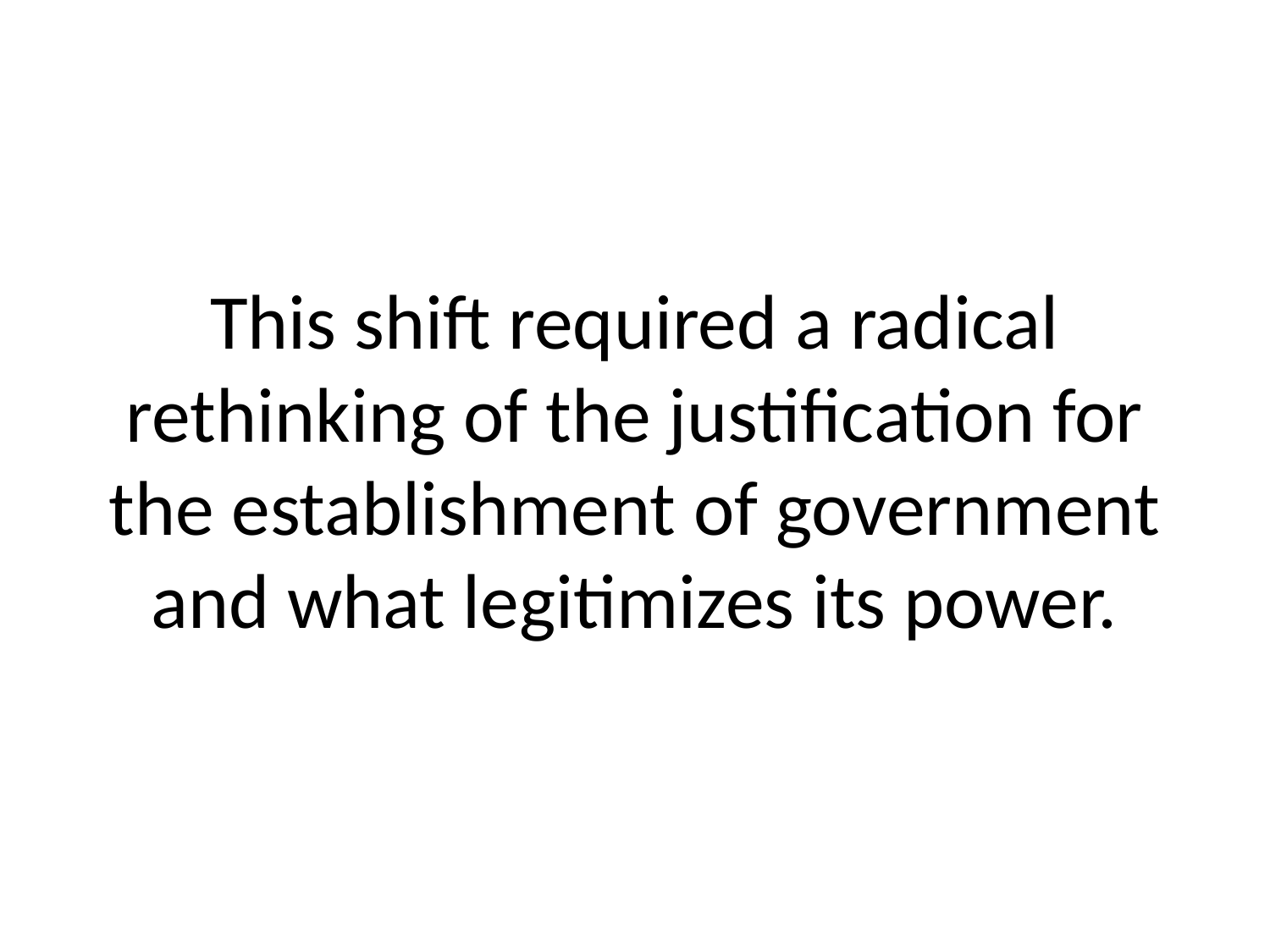

# This shift required a radical rethinking of the justification for the establishment of government and what legitimizes its power.